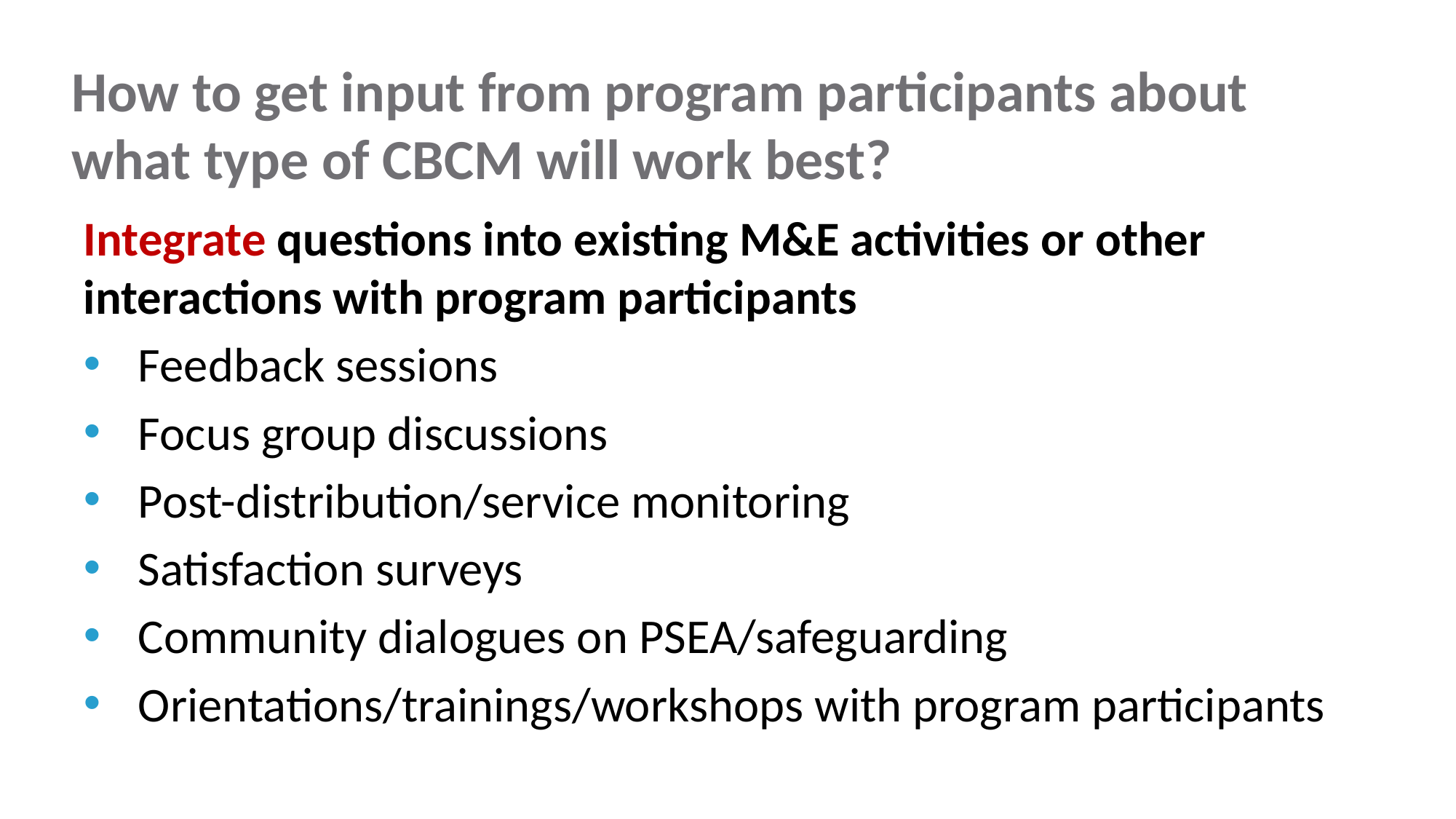

# How to get input from program participants about what type of CBCM will work best?
Integrate questions into existing M&E activities or other interactions with program participants
Feedback sessions
Focus group discussions
Post-distribution/service monitoring
Satisfaction surveys
Community dialogues on PSEA/safeguarding
Orientations/trainings/workshops with program participants